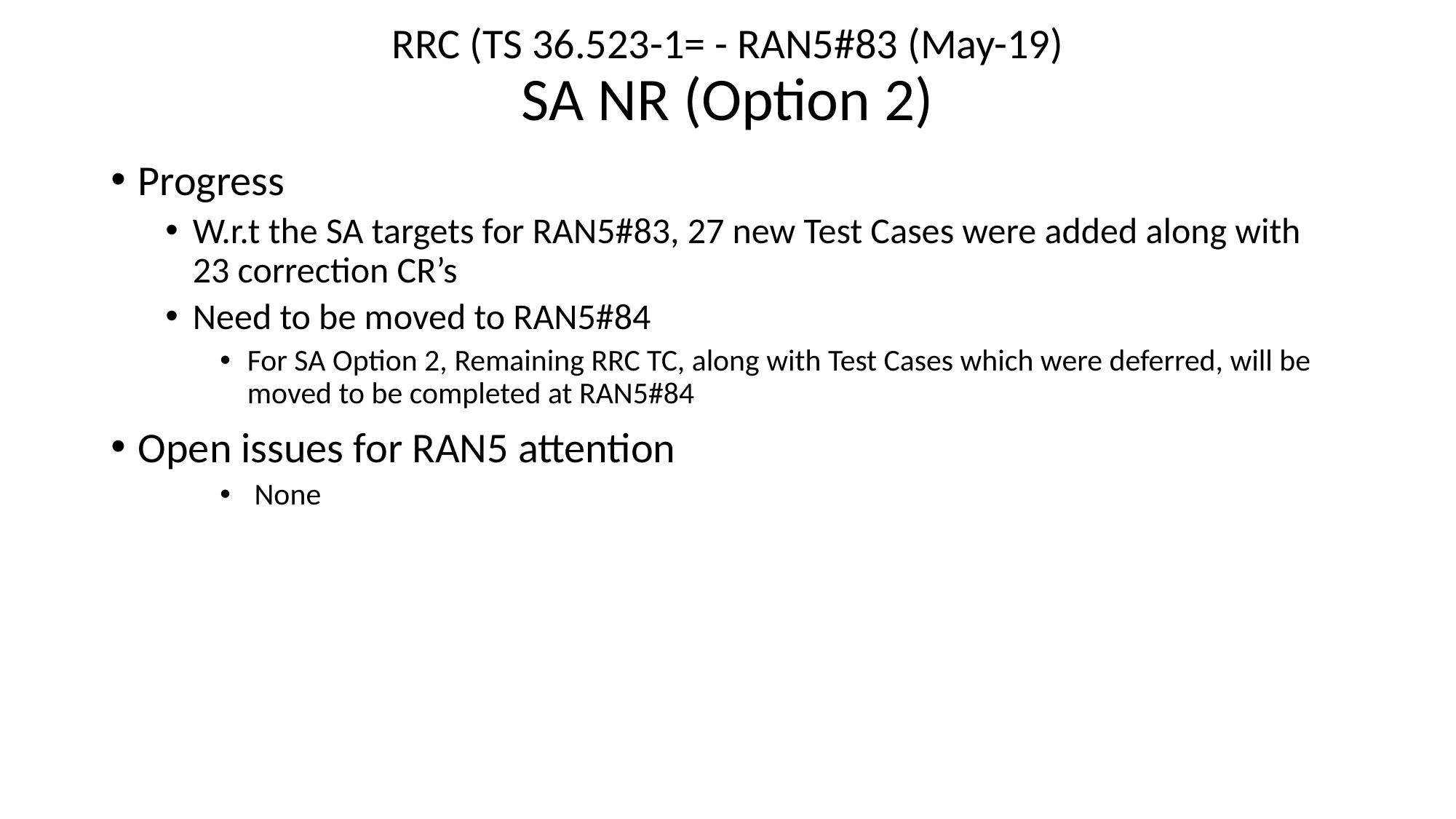

# RRC (TS 36.523-1= - RAN5#83 (May-19) SA NR (Option 2)
Progress
W.r.t the SA targets for RAN5#83, 27 new Test Cases were added along with 23 correction CR’s
Need to be moved to RAN5#84
For SA Option 2, Remaining RRC TC, along with Test Cases which were deferred, will be moved to be completed at RAN5#84
Open issues for RAN5 attention
 None